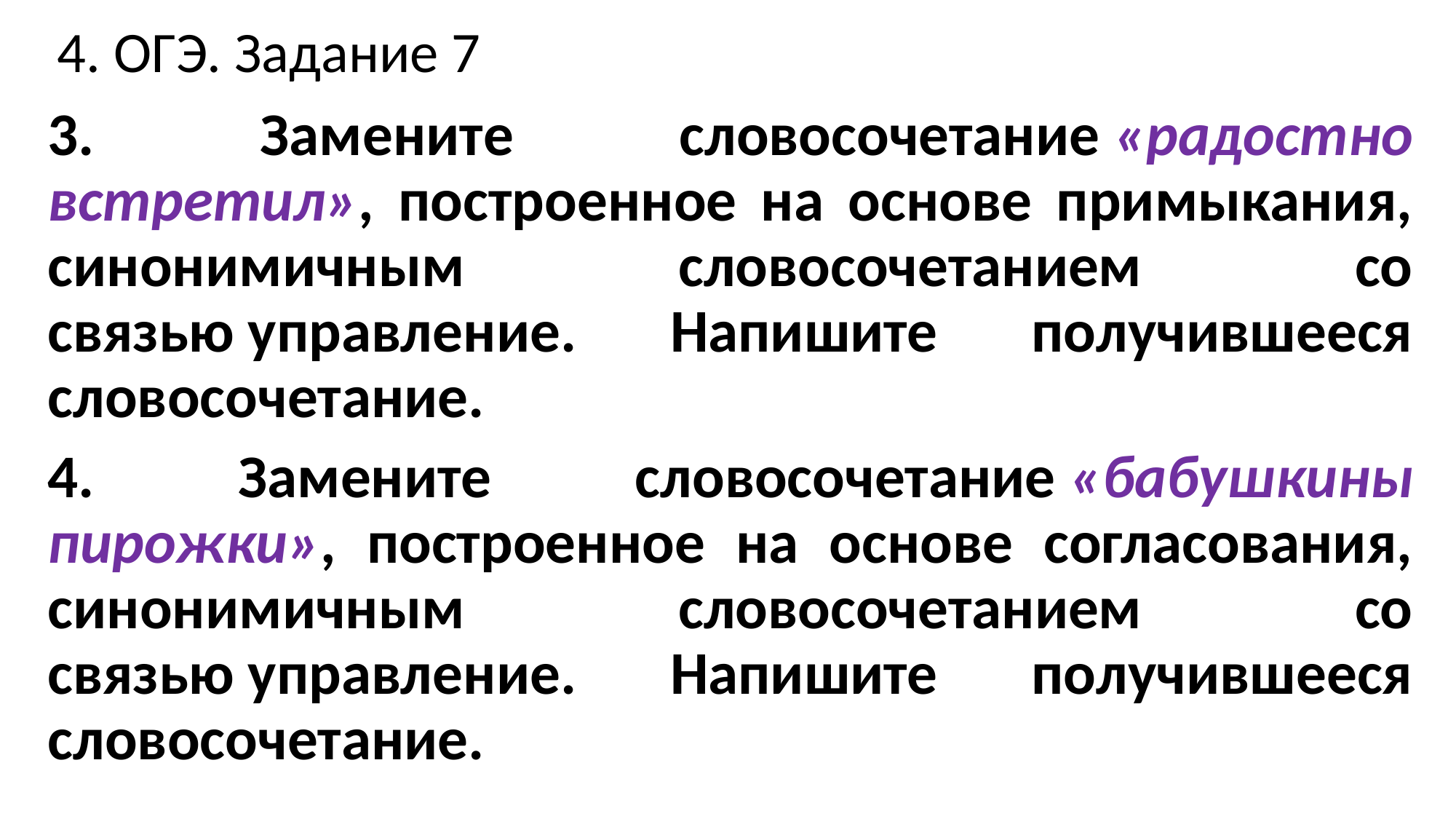

# 4. ОГЭ. Задание 7
3. Замените словосочетание «радостно встретил», построенное на основе примыкания, синонимичным словосочетанием со связью управление. Напишите получившееся словосочетание.
4. Замените словосочетание «бабушкины пирожки», построенное на основе согласования, синонимичным словосочетанием со связью управление. Напишите получившееся словосочетание.